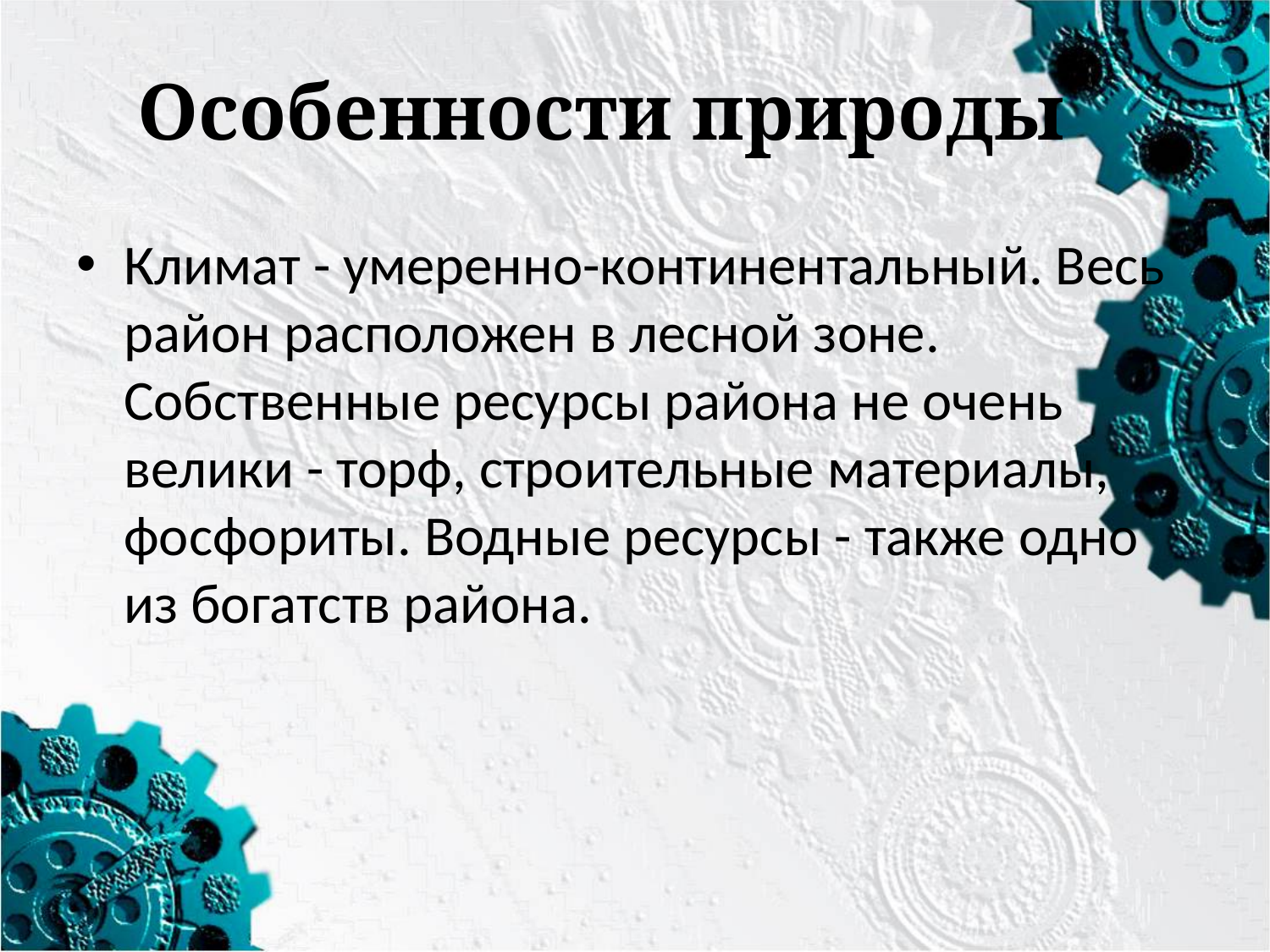

# Особенности природы
Климат - умеренно-континентальный. Весь район расположен в лесной зоне. Собственные ресурсы района не очень велики - торф, строительные материалы, фосфориты. Водные ресурсы - также одно из богатств района.